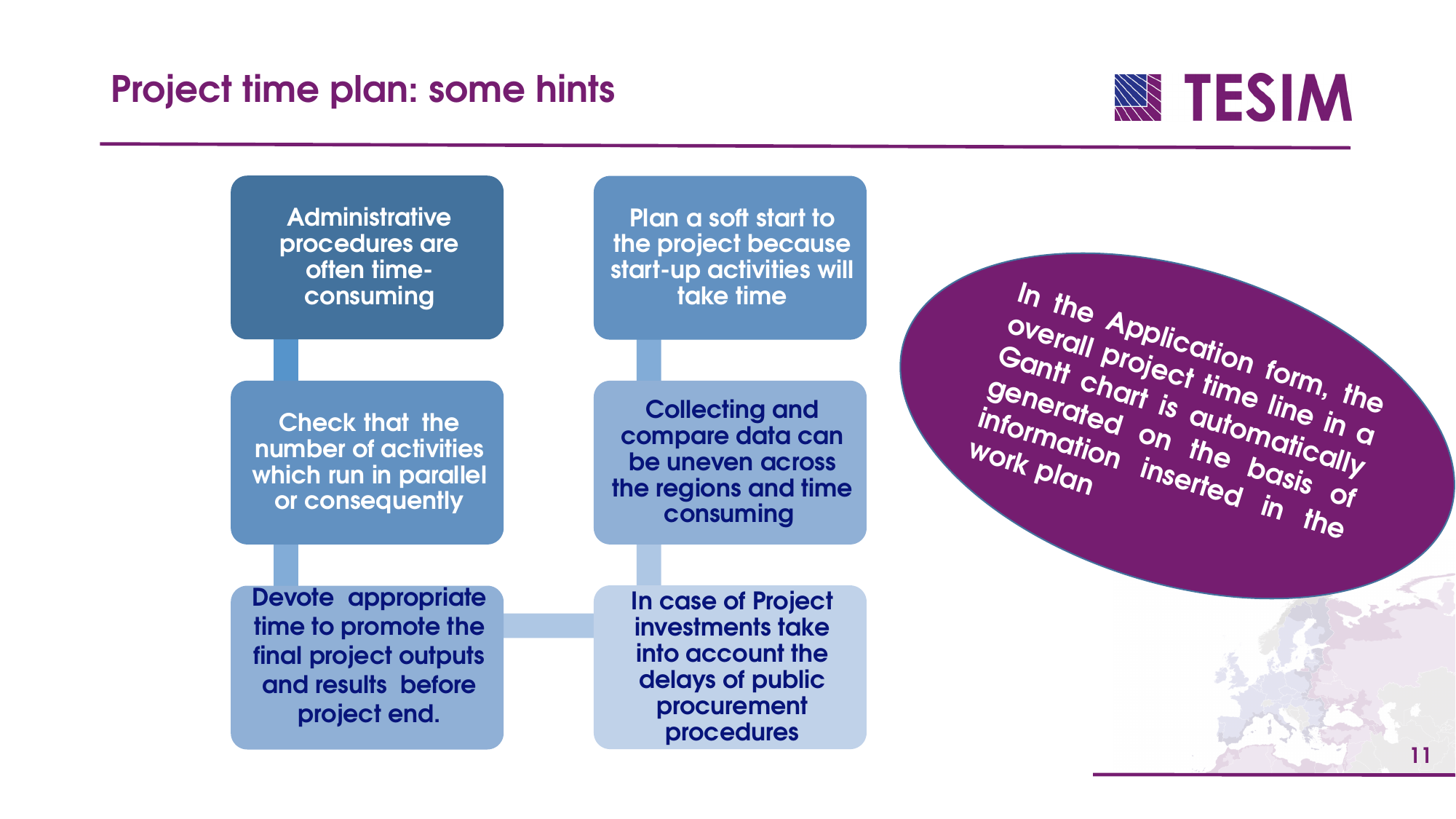

Project time plan: some hints
Administrative procedures are often time-consuming
Check that  the number of activities which run in parallel or consequently
Devote  appropriate time to promote the final project outputs and results  before project end.

In case of Project investments take into account the delays of public procurement procedures
Collecting and compare data can be uneven across the regions and time consuming
Plan a soft start to the project because start-up activities will take time
In the Application form, the overall project time line in a Gantt chart is automatically generated on the basis of information inserted in the work plan